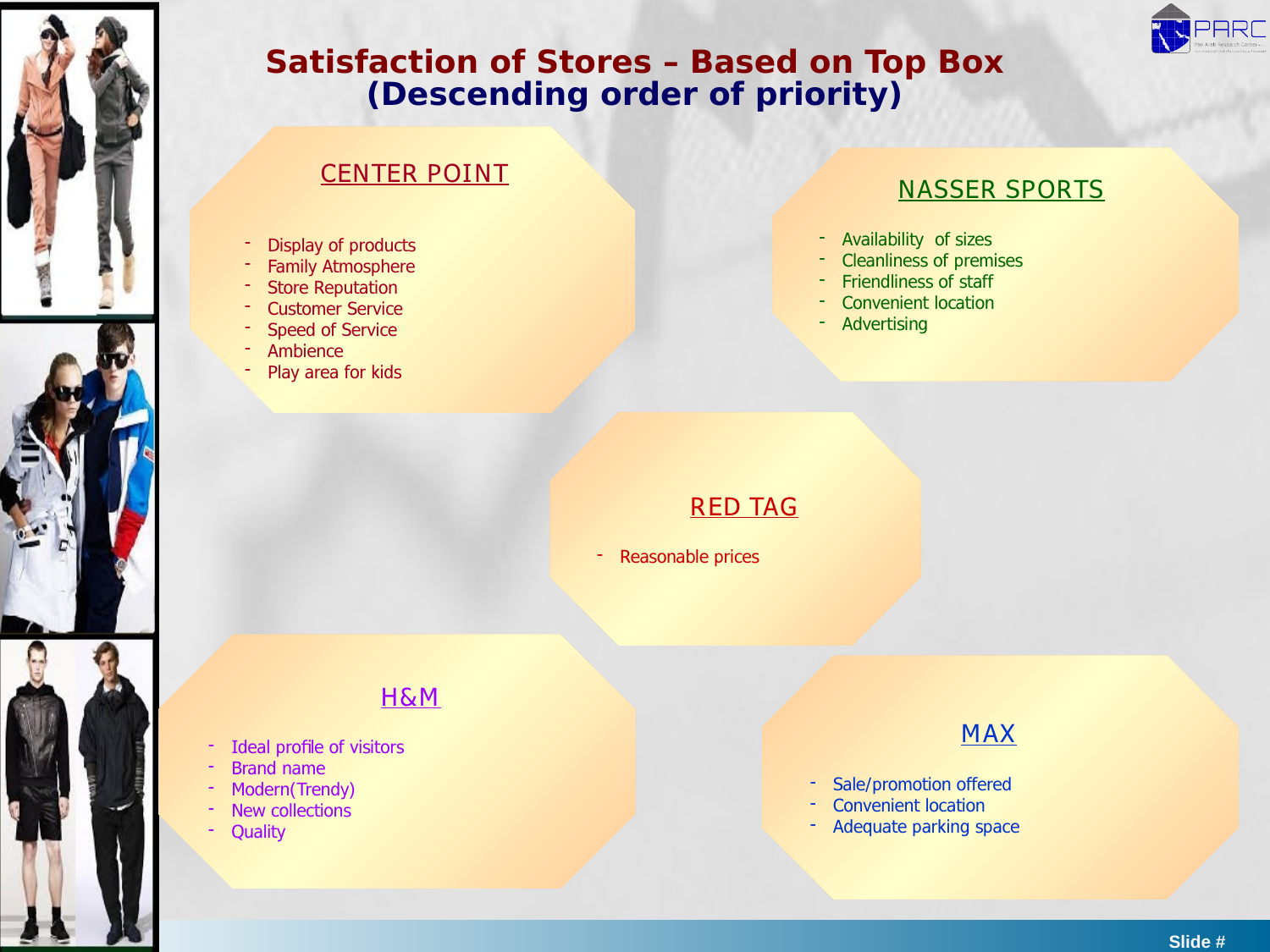

Satisfaction of Stores – Based on Top Box
(Descending order of priority)
               CENTER POINT

Display of products
Family Atmosphere
Store Reputation
Customer Service
Speed of Service
Ambience
Play area for kids
           NASSER SPORTS

Availability  of sizes
Cleanliness of premises
Friendliness of staff
Convenient location
Advertising

             RED TAG

Reasonable prices
                                  H&M

Ideal profile of visitors
Brand name
Modern(Trendy)
New collections
Quality
                     MAX

Sale/promotion offered
Convenient location
Adequate parking space